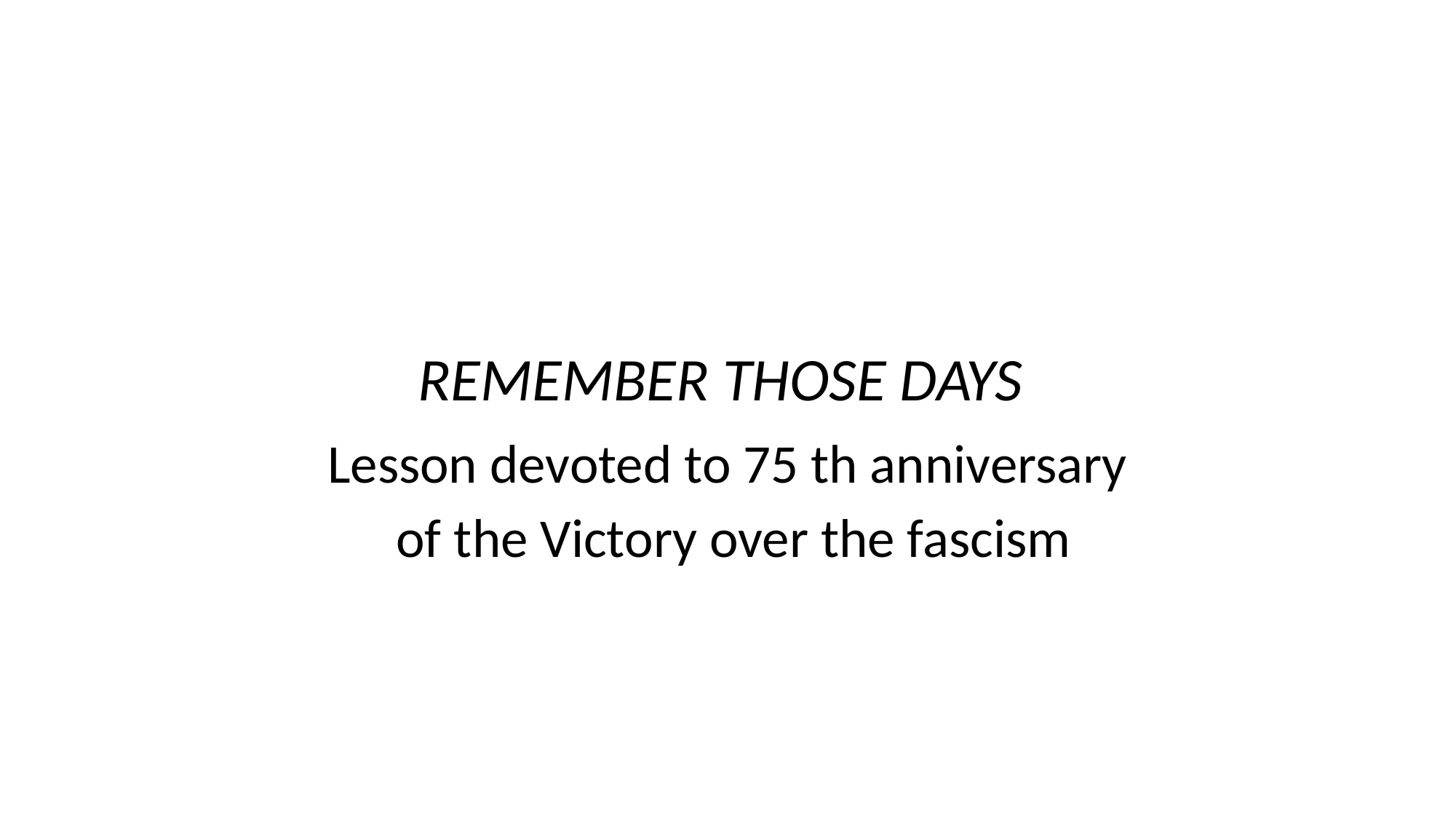

# REMEMBER THOSE DAYS
Lesson devoted to 75 th anniversary
 of the Victory over the fascism